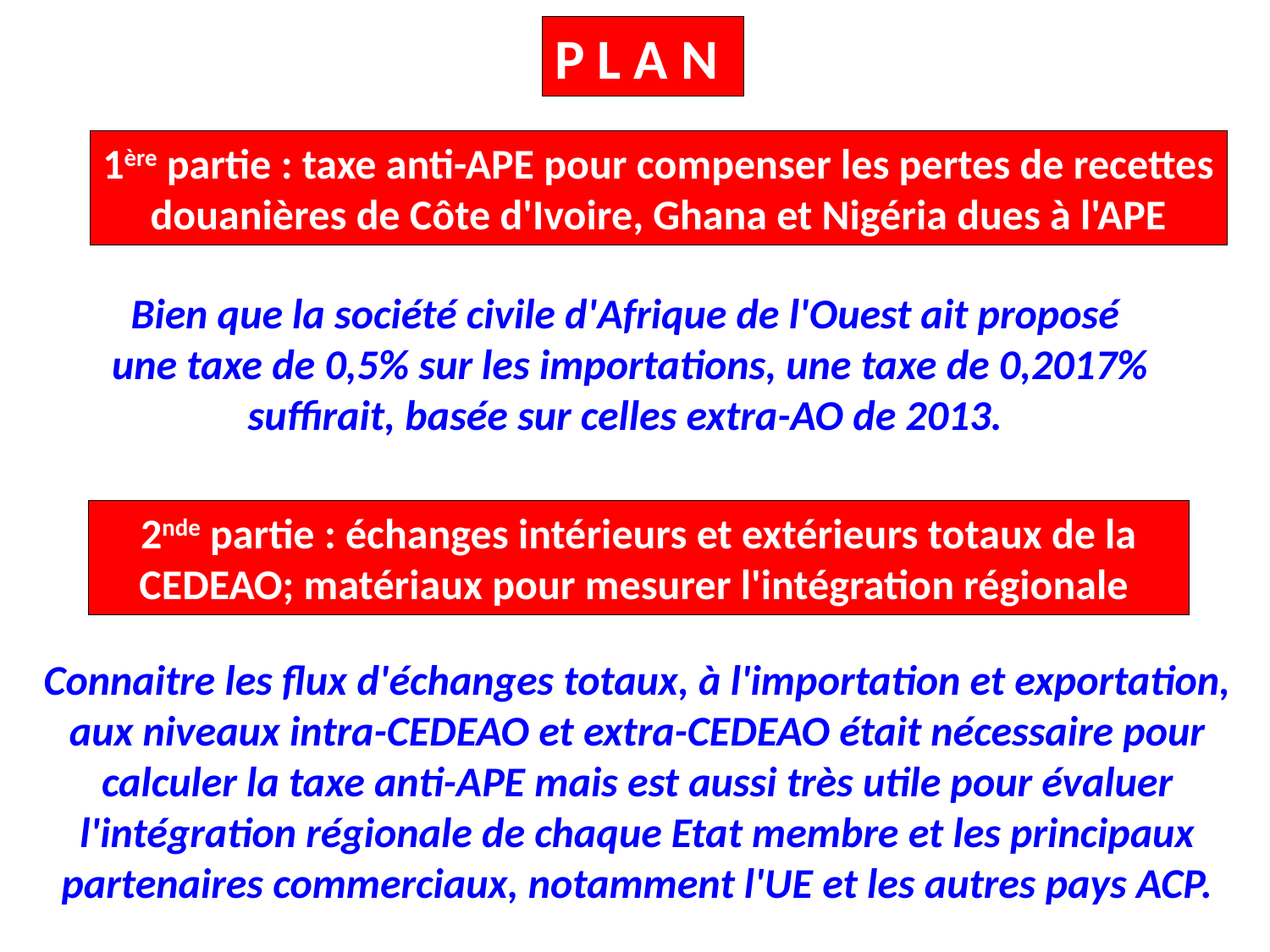

P L A N
1ère partie : taxe anti-APE pour compenser les pertes de recettes
douanières de Côte d'Ivoire, Ghana et Nigéria dues à l'APE
Bien que la société civile d'Afrique de l'Ouest ait proposé
 une taxe de 0,5% sur les importations, une taxe de 0,2017%
suffirait, basée sur celles extra-AO de 2013.
2nde partie : échanges intérieurs et extérieurs totaux de la CEDEAO; matériaux pour mesurer l'intégration régionale
Connaitre les flux d'échanges totaux, à l'importation et exportation,
aux niveaux intra-CEDEAO et extra-CEDEAO était nécessaire pour
calculer la taxe anti-APE mais est aussi très utile pour évaluer
l'intégration régionale de chaque Etat membre et les principaux
 partenaires commerciaux, notamment l'UE et les autres pays ACP.